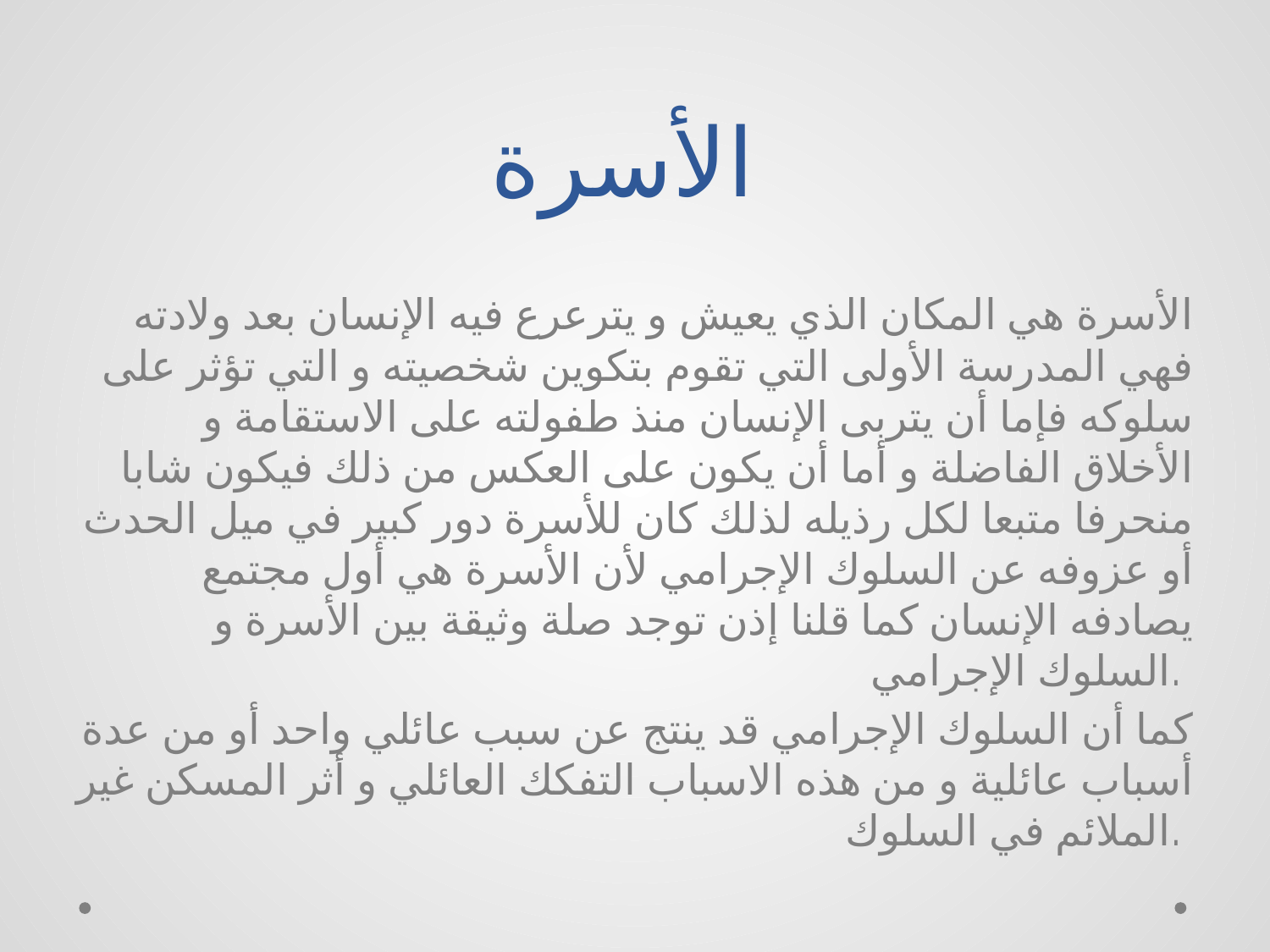

# الأسرة

الأسرة هي المكان الذي يعيش و يترعرع فيه الإنسان بعد ولادته فهي المدرسة الأولى التي تقوم بتكوين شخصيته و التي تؤثر على سلوكه فإما أن يتربى الإنسان منذ طفولته على الاستقامة و الأخلاق الفاضلة و أما أن يكون على العكس من ذلك فيكون شابا منحرفا متبعا لكل رذيله لذلك كان للأسرة دور كبير في ميل الحدث أو عزوفه عن السلوك الإجرامي لأن الأسرة هي أول مجتمع يصادفه الإنسان كما قلنا إذن توجد صلة وثيقة بين الأسرة و السلوك الإجرامي.
كما أن السلوك الإجرامي قد ينتج عن سبب عائلي واحد أو من عدة أسباب عائلية و من هذه الاسباب التفكك العائلي و أثر المسكن غير الملائم في السلوك.